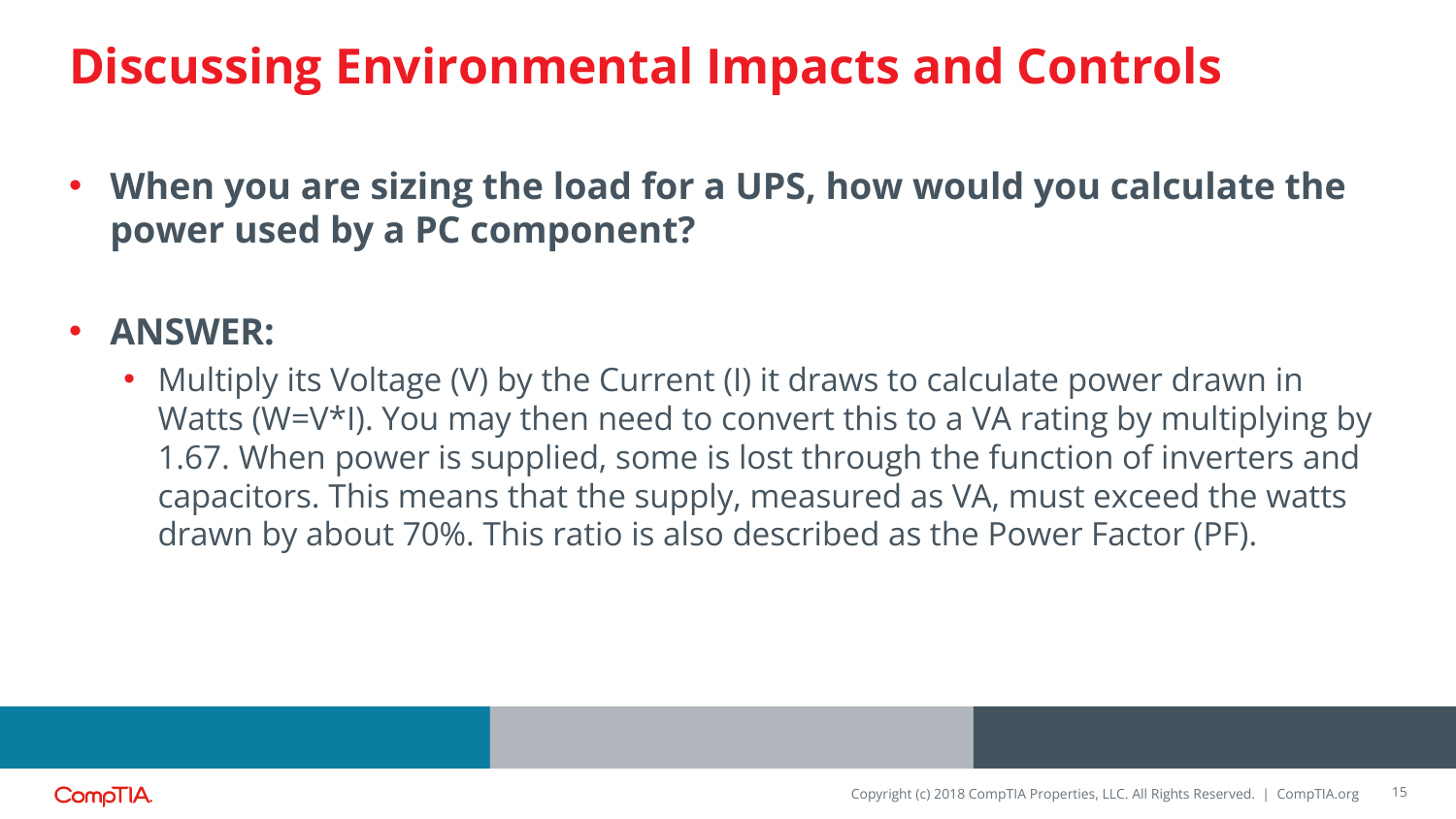

# Discussing Environmental Impacts and Controls
When you are sizing the load for a UPS, how would you calculate the power used by a PC component?

ANSWER:
Multiply its Voltage (V) by the Current (I) it draws to calculate power drawn in Watts (W=V*I). You may then need to convert this to a VA rating by multiplying by 1.67. When power is supplied, some is lost through the function of inverters and capacitors. This means that the supply, measured as VA, must exceed the watts drawn by about 70%. This ratio is also described as the Power Factor (PF).

15